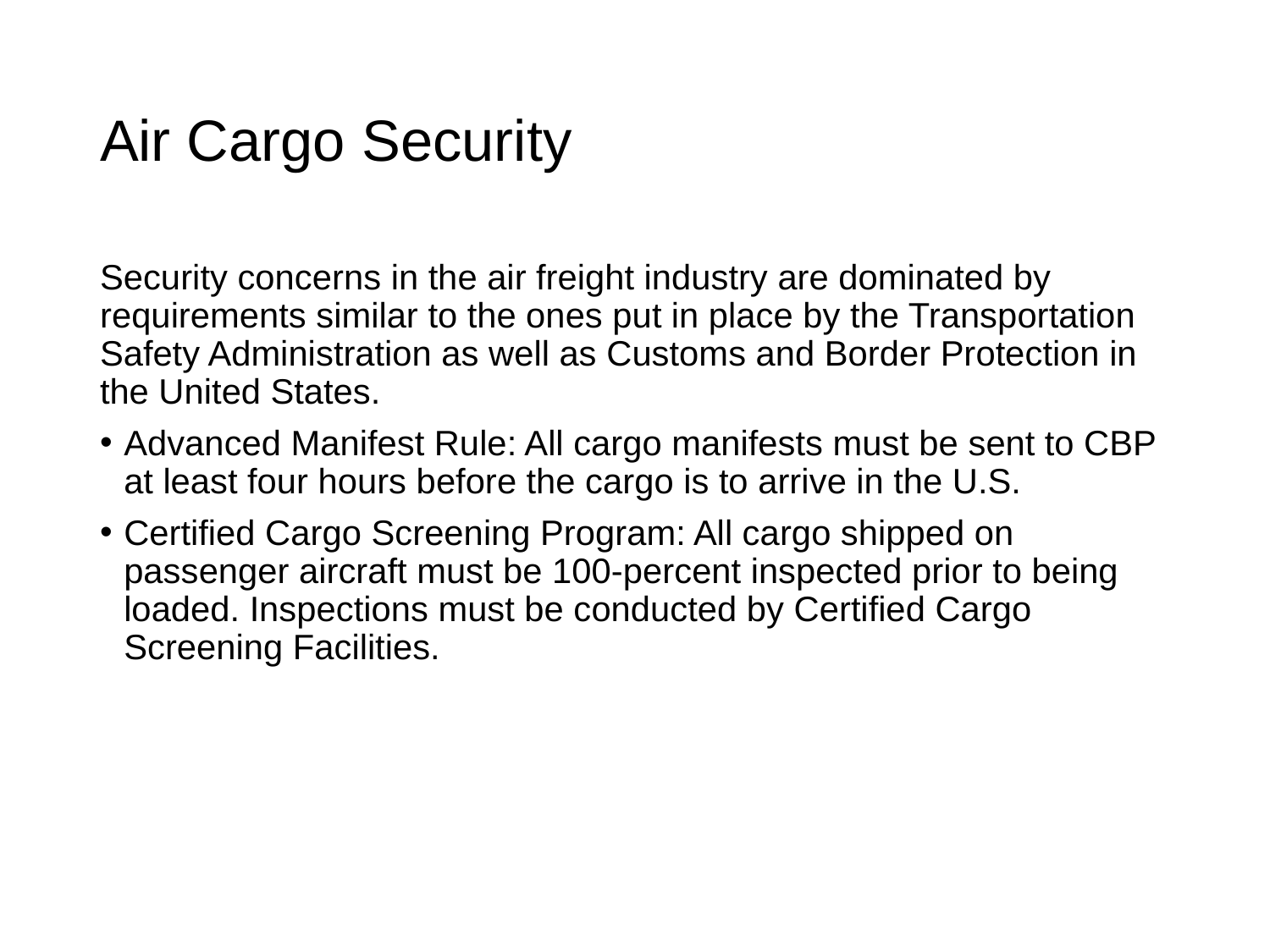

# Air Cargo Security
Security concerns in the air freight industry are dominated by requirements similar to the ones put in place by the Transportation Safety Administration as well as Customs and Border Protection in the United States.
Advanced Manifest Rule: All cargo manifests must be sent to CBP at least four hours before the cargo is to arrive in the U.S.
Certified Cargo Screening Program: All cargo shipped on passenger aircraft must be 100-percent inspected prior to being loaded. Inspections must be conducted by Certified Cargo Screening Facilities.